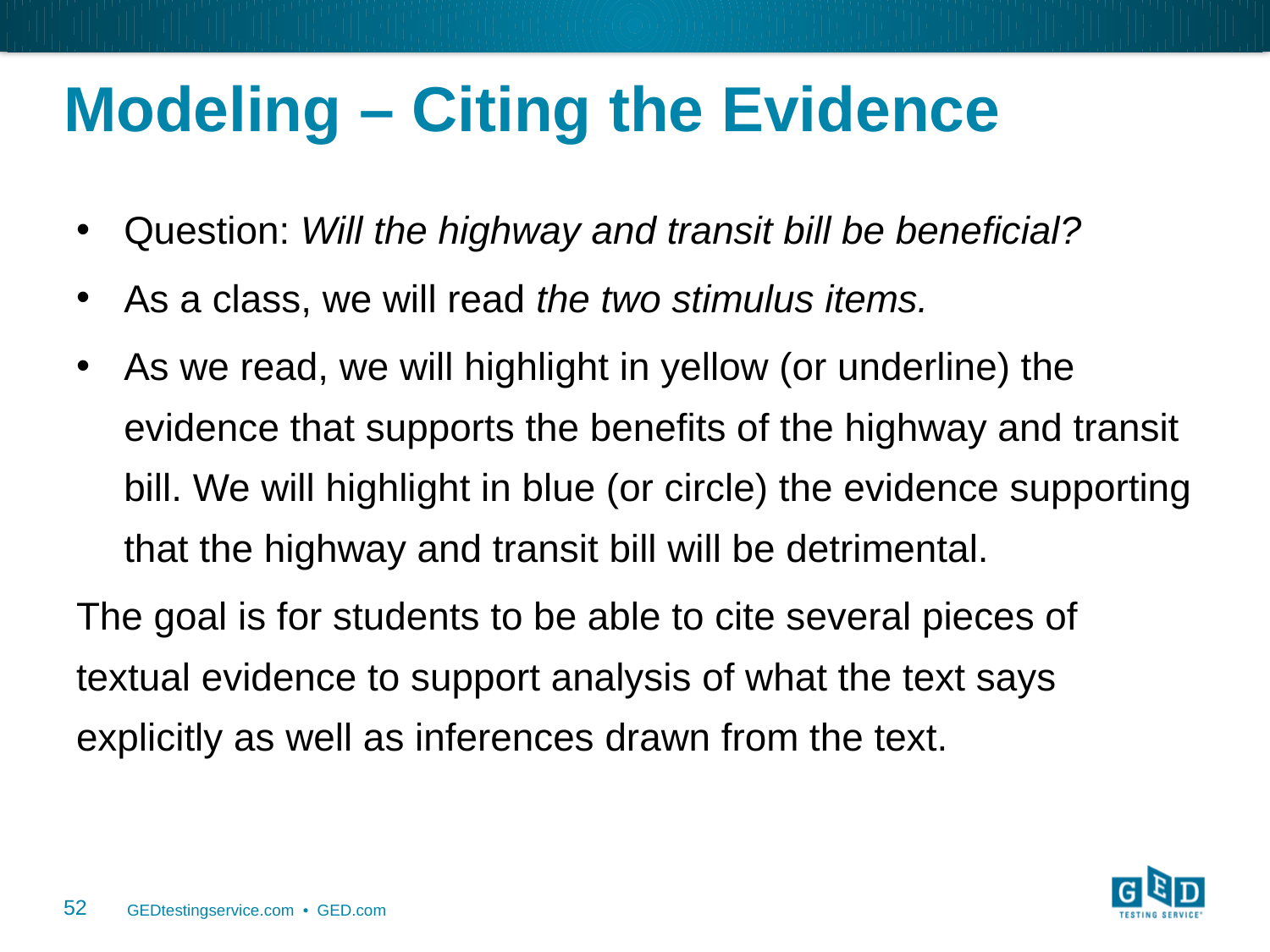

# Modeling – Citing the Evidence
Question: Will the highway and transit bill be beneficial?
As a class, we will read the two stimulus items.
As we read, we will highlight in yellow (or underline) the evidence that supports the benefits of the highway and transit bill. We will highlight in blue (or circle) the evidence supporting that the highway and transit bill will be detrimental.
The goal is for students to be able to cite several pieces of textual evidence to support analysis of what the text says explicitly as well as inferences drawn from the text.
52